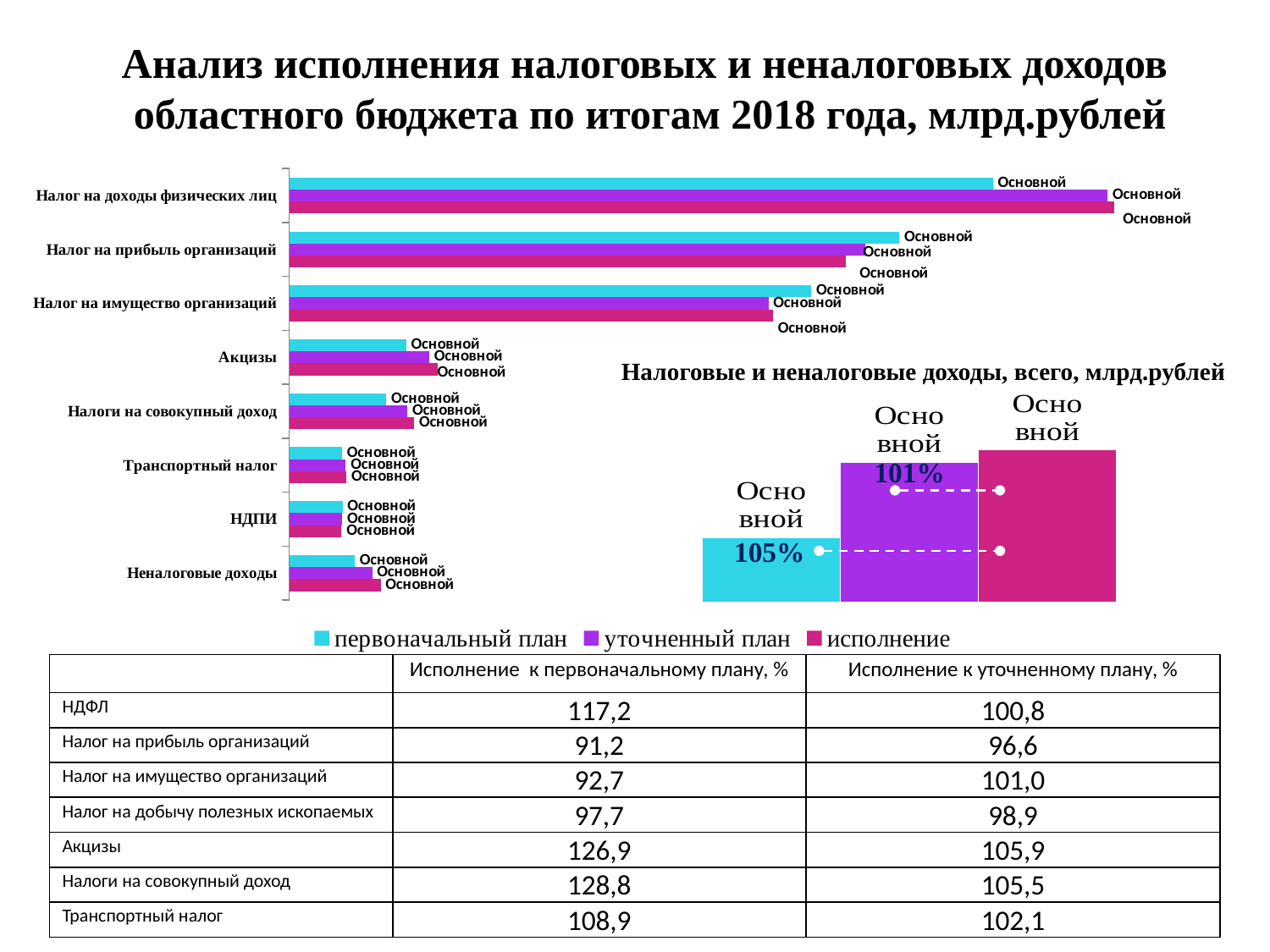

Анализ исполнения налоговых и неналоговых доходов
областного бюджета по итогам 2018 года, млрд.рублей

### Chart

| Category | исполнение | уточненный план | первоначальный план |
|---|---|---|---|
| Неналоговые доходы | 1.5396111901599987 | 1.39821039076 | 1.1032468000000009 |
| НДПИ | 0.88368456647 | 0.890727 | 0.899636 |
|   Транспортный налог | 0.96632712057 | 0.954767 | 0.888095 |
| Налоги на совокупный доход | 2.1039246323400023 | 1.9910788 | 1.6345 |
| Акцизы | 2.50202881294 | 2.358042899999997 | 1.9691126 |
|   Налог на имущество организаций | 8.147147644279999 | 8.068641000000001 | 8.792494000000007 |
|   Налог на прибыль организаций | 9.37415148631 | 9.701992099999998 | 10.274482000000004 |
|   Налог на доходы физических лиц | 13.893963354710001 | 13.781600999999998 | 11.8467771 |
Налоговые и неналоговые доходы, всего, млрд.рублей

### Chart

| Category | Ряд 1 | уточненный | исполнение |
|---|---|---|---|
| первоначальный | 37.523319900000054 | 39.28 | 39.57 |
101%
105%
|  | Исполнение к первоначальному плану, % | Исполнение к уточненному плану, % |
| --- | --- | --- |
| НДФЛ | 117,2 | 100,8 |
| Налог на прибыль организаций | 91,2 | 96,6 |
| Налог на имущество организаций | 92,7 | 101,0 |
| Налог на добычу полезных ископаемых | 97,7 | 98,9 |
| Акцизы | 126,9 | 105,9 |
| Налоги на совокупный доход | 128,8 | 105,5 |
| Транспортный налог | 108,9 | 102,1 |